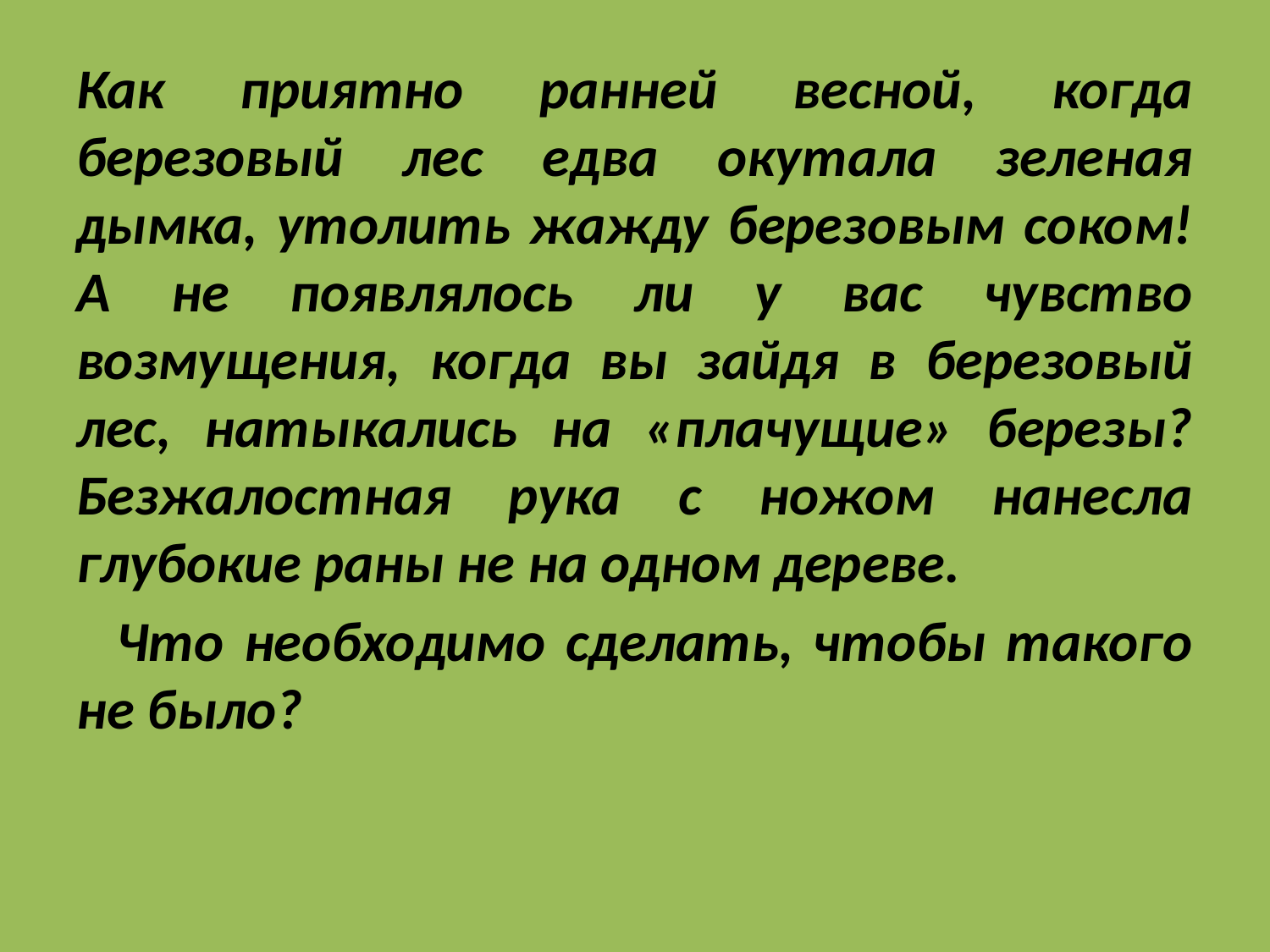

Как приятно ранней весной, когда березовый лес едва окутала зеленая дымка, утолить жажду березовым соком! А не появлялось ли у вас чувство возмущения, когда вы зайдя в березовый лес, натыкались на «плачущие» березы? Безжалостная рука с ножом нанесла глубокие раны не на одном дереве.
  Что необходимо сделать, чтобы такого не было?